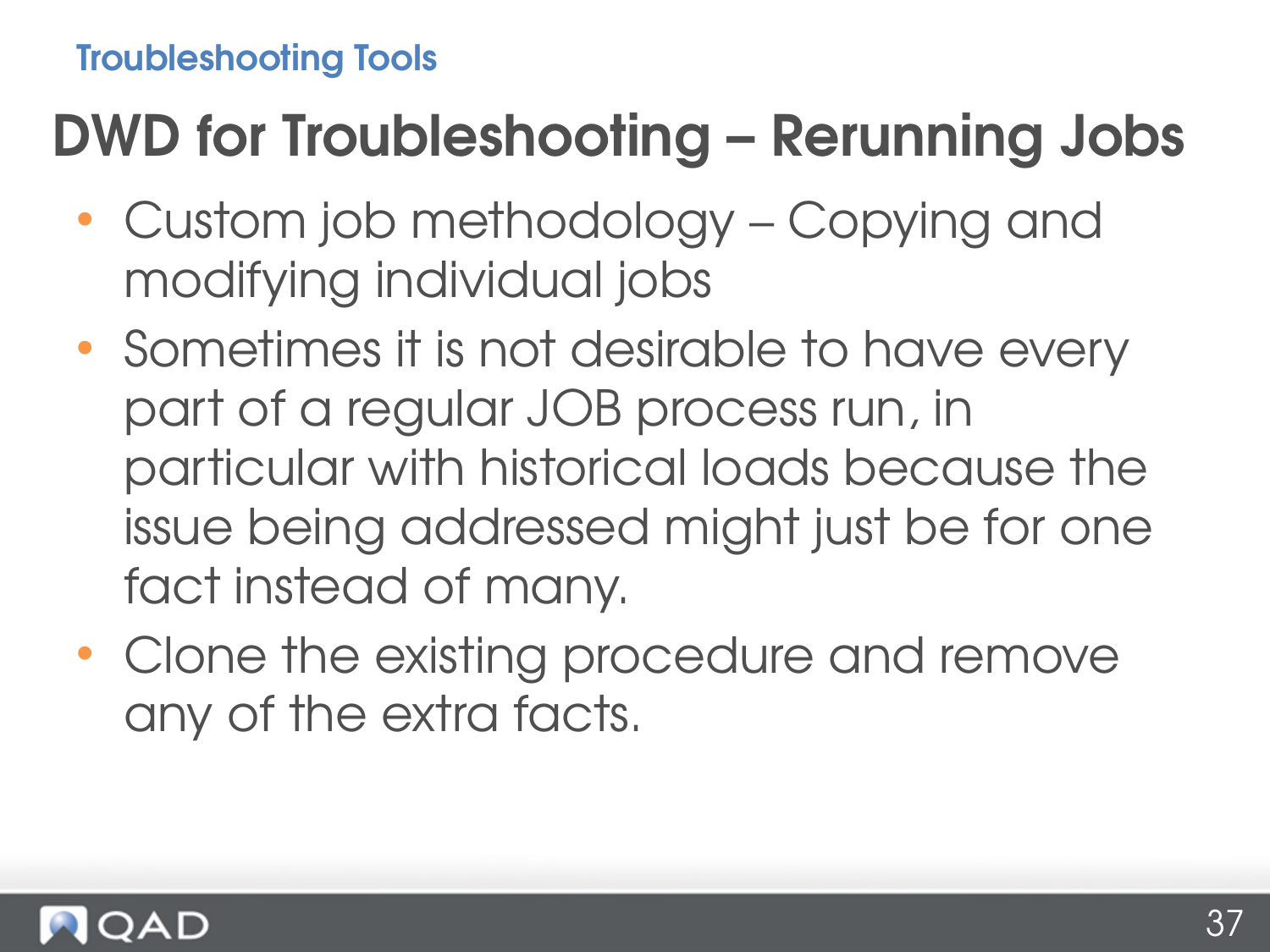

Troubleshooting Tools
# DWD for Troubleshooting – Rerunning Jobs
Custom job methodology – Copying and modifying individual jobs
Sometimes it is not desirable to have every part of a regular JOB process run, in particular with historical loads because the issue being addressed might just be for one fact instead of many.
Clone the existing procedure and remove any of the extra facts.

37